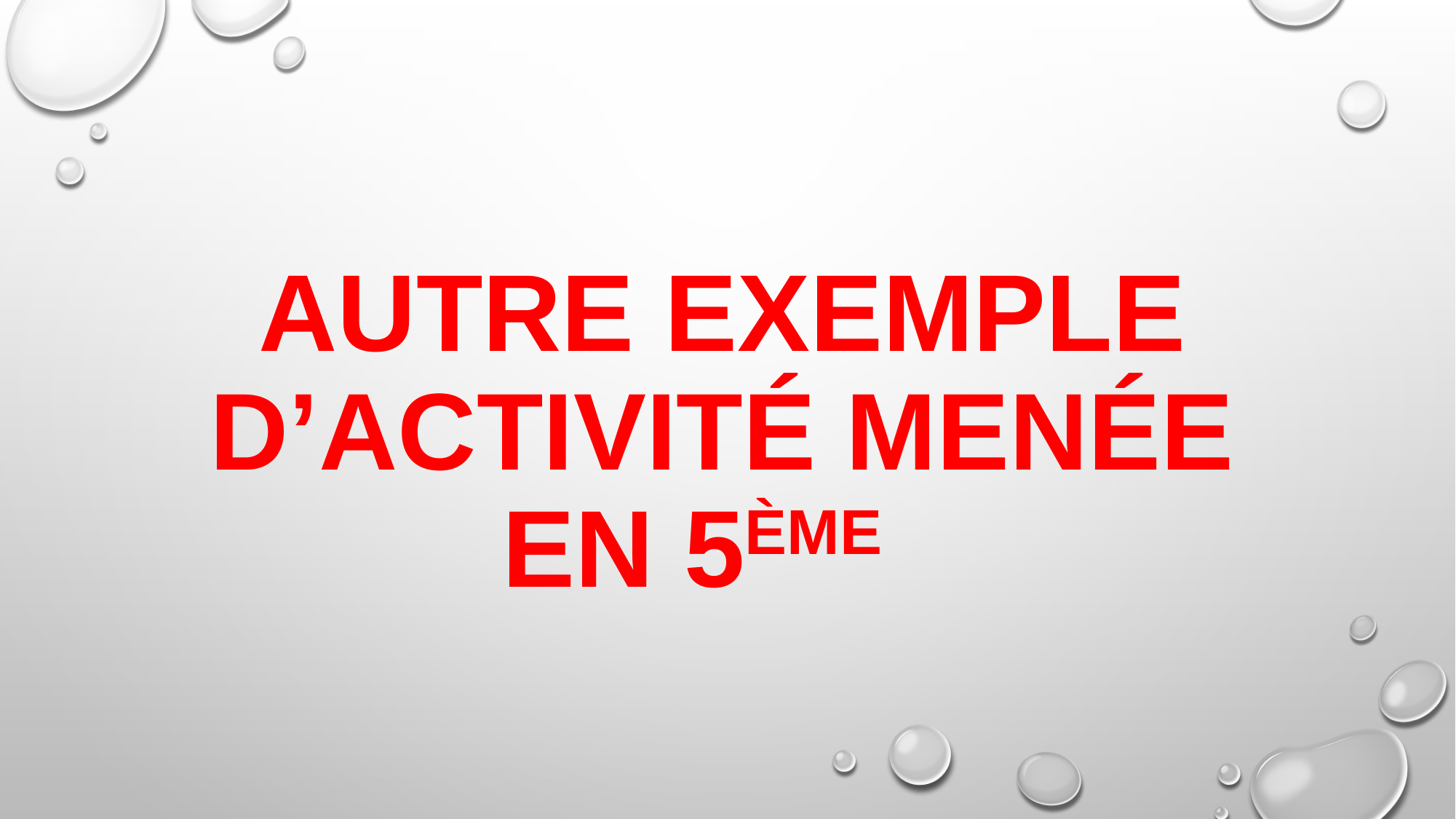

# Autre Exemple d’activité menée en 5ème